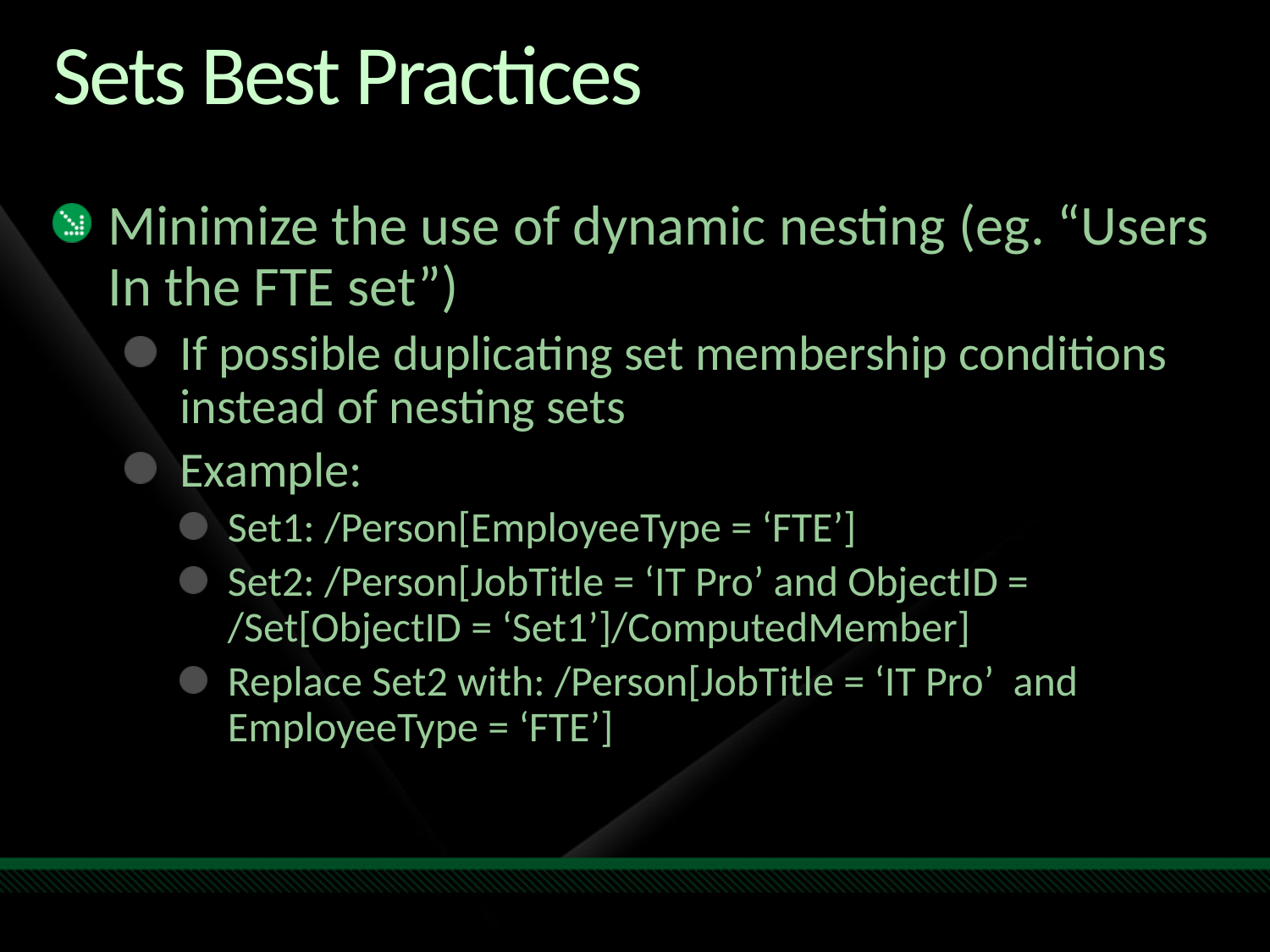

# Sets Best Practices
Minimize the use of dynamic nesting (eg. “Users In the FTE set”)
If possible duplicating set membership conditions instead of nesting sets
Example:
Set1: /Person[EmployeeType = ‘FTE’]
Set2: /Person[JobTitle = ‘IT Pro’ and ObjectID = /Set[ObjectID = ‘Set1’]/ComputedMember]
Replace Set2 with: /Person[JobTitle = ‘IT Pro’  and EmployeeType = ‘FTE’]